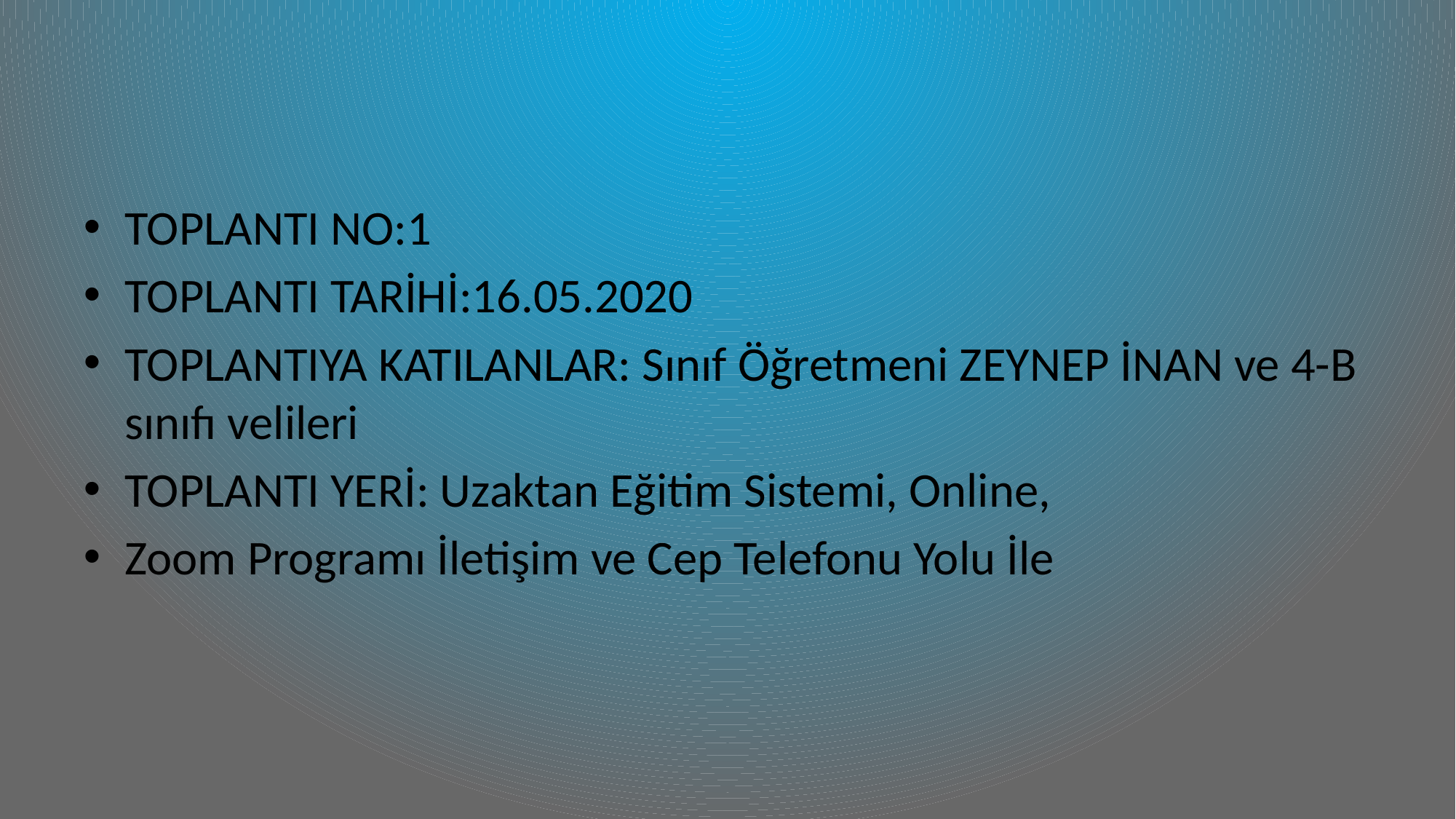

#
TOPLANTI NO:1
TOPLANTI TARİHİ:16.05.2020
TOPLANTIYA KATILANLAR: Sınıf Öğretmeni ZEYNEP İNAN ve 4-B sınıfı velileri
TOPLANTI YERİ: Uzaktan Eğitim Sistemi, Online,
Zoom Programı İletişim ve Cep Telefonu Yolu İle